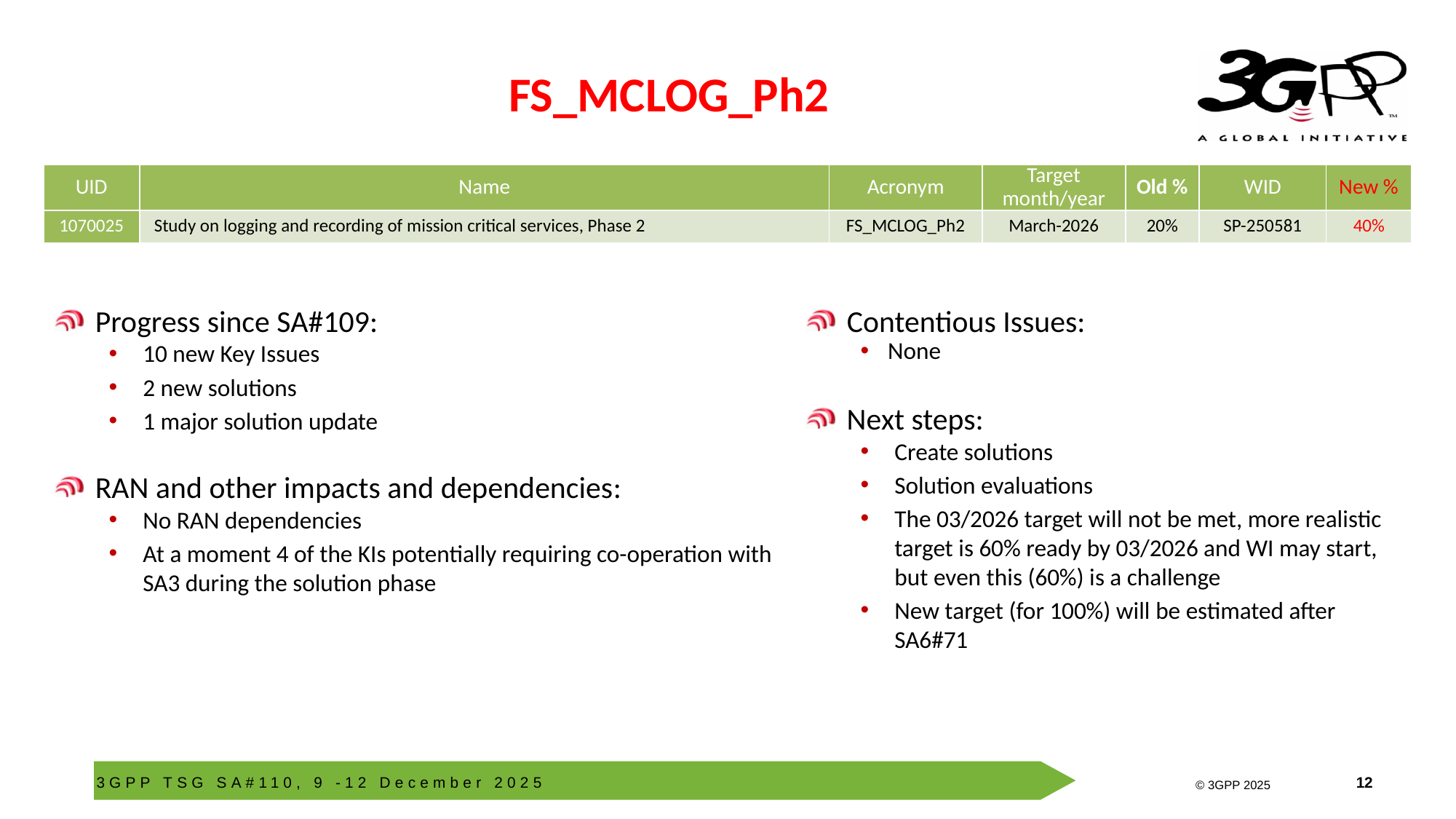

FS_MCLOG_Ph2
| UID | Name | Acronym | Target month/year | Old % | WID | New % |
| --- | --- | --- | --- | --- | --- | --- |
| 1070025 | Study on logging and recording of mission critical services, Phase 2 | FS\_MCLOG\_Ph2 | March-2026 | 20% | SP-250581 | 40% |
Progress since SA#109:
10 new Key Issues
2 new solutions
1 major solution update

RAN and other impacts and dependencies:
No RAN dependencies
At a moment 4 of the KIs potentially requiring co-operation with SA3 during the solution phase
Contentious Issues:
None

Next steps:
Create solutions
Solution evaluations
The 03/2026 target will not be met, more realistic target is 60% ready by 03/2026 and WI may start, but even this (60%) is a challenge
New target (for 100%) will be estimated after SA6#71